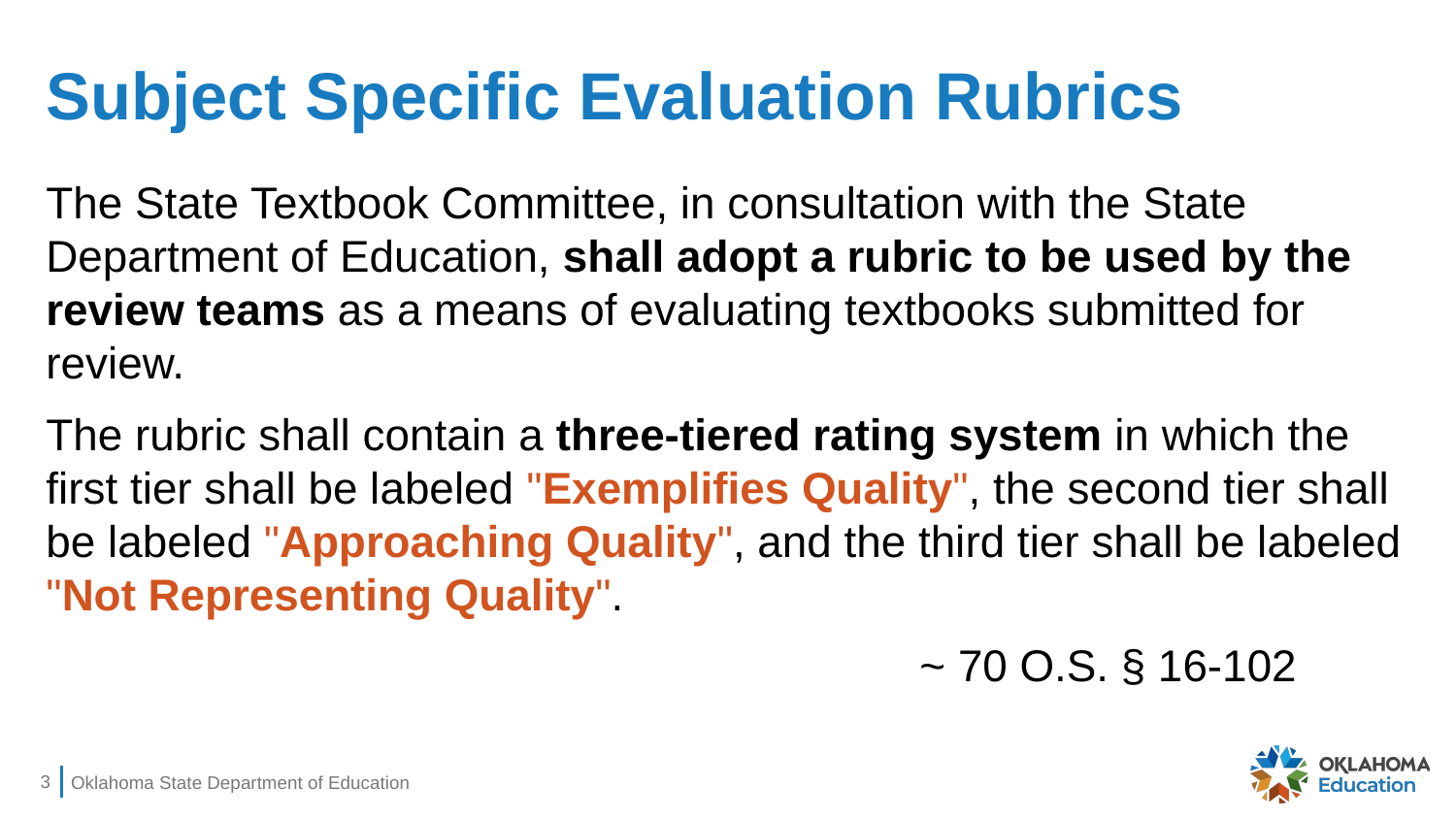

# Subject Specific Evaluation Rubrics
The State Textbook Committee, in consultation with the State Department of Education, shall adopt a rubric to be used by the review teams as a means of evaluating textbooks submitted for review.
The rubric shall contain a three-tiered rating system in which the first tier shall be labeled "Exemplifies Quality", the second tier shall be labeled "Approaching Quality", and the third tier shall be labeled "Not Representing Quality".
~ 70 O.S. § 16-102